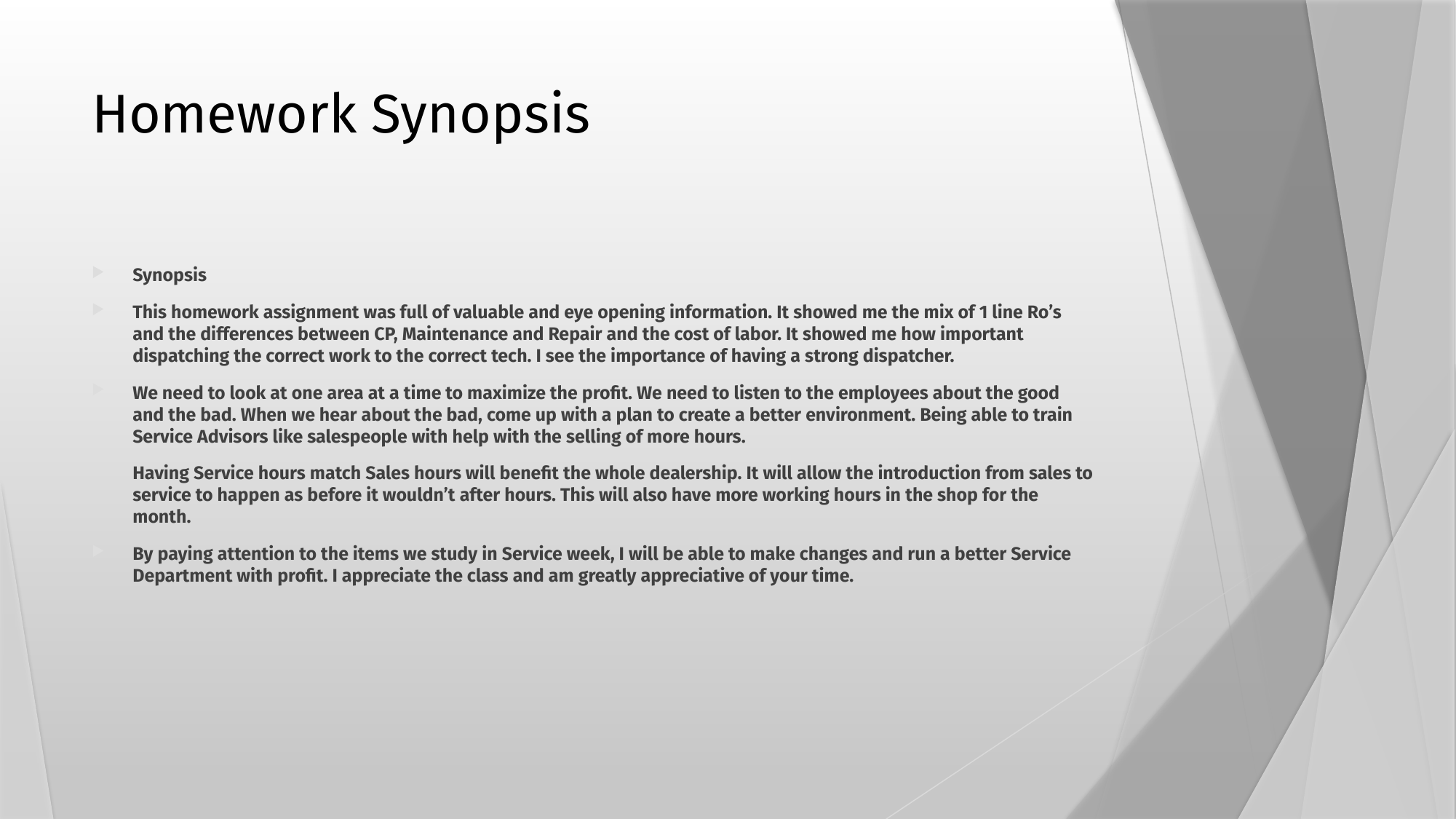

# Homework Synopsis
Synopsis
This homework assignment was full of valuable and eye opening information. It showed me the mix of 1 line Ro’s and the differences between CP, Maintenance and Repair and the cost of labor. It showed me how important dispatching the correct work to the correct tech. I see the importance of having a strong dispatcher.
We need to look at one area at a time to maximize the profit. We need to listen to the employees about the good and the bad. When we hear about the bad, come up with a plan to create a better environment. Being able to train Service Advisors like salespeople with help with the selling of more hours.
Having Service hours match Sales hours will benefit the whole dealership. It will allow the introduction from sales to service to happen as before it wouldn’t after hours. This will also have more working hours in the shop for the month.
By paying attention to the items we study in Service week, I will be able to make changes and run a better Service Department with profit. I appreciate the class and am greatly appreciative of your time.